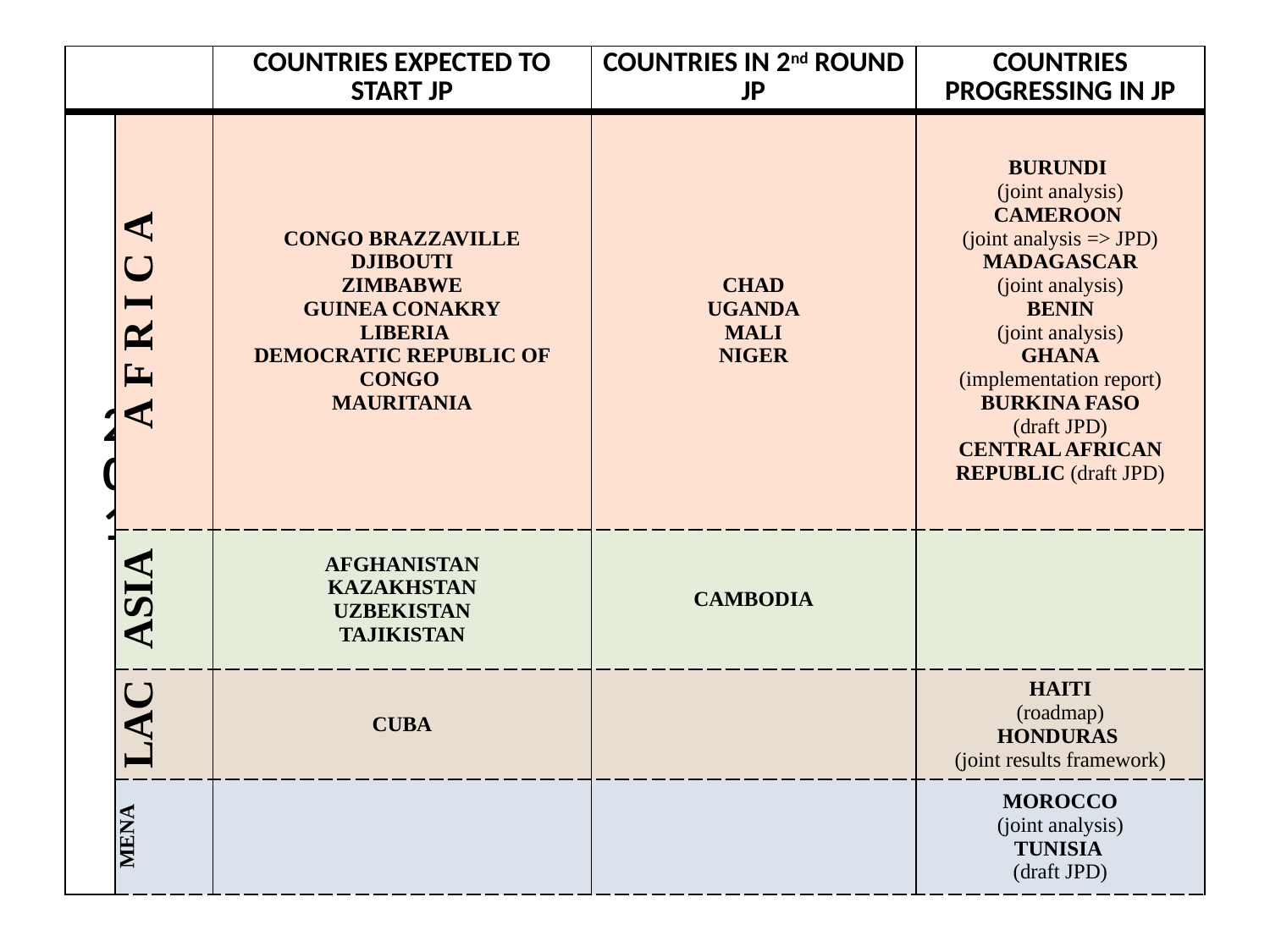

|  |  | COUNTRIES EXPECTED TO START JP | COUNTRIES IN 2nd ROUND JP | COUNTRIES PROGRESSING IN JP |
| --- | --- | --- | --- | --- |
| 2019 | AFRICA | CONGO BRAZZAVILLE DJIBOUTI ZIMBABWE GUINEA CONAKRY  LIBERIA DEMOCRATIC REPUBLIC OF CONGO  MAURITANIA | CHAD UGANDA MALI NIGER | BURUNDI (joint analysis) CAMEROON (joint analysis => JPD) MADAGASCAR (joint analysis) BENIN (joint analysis) GHANA (implementation report) BURKINA FASO (draft JPD) CENTRAL AFRICAN REPUBLIC (draft JPD) |
|  | ASIA | AFGHANISTAN KAZAKHSTAN UZBEKISTAN TAJIKISTAN | CAMBODIA |  |
|  | LAC | CUBA |  | HAITI (roadmap) HONDURAS (joint results framework) |
|  | MENA |  |  | MOROCCO (joint analysis) TUNISIA (draft JPD) |